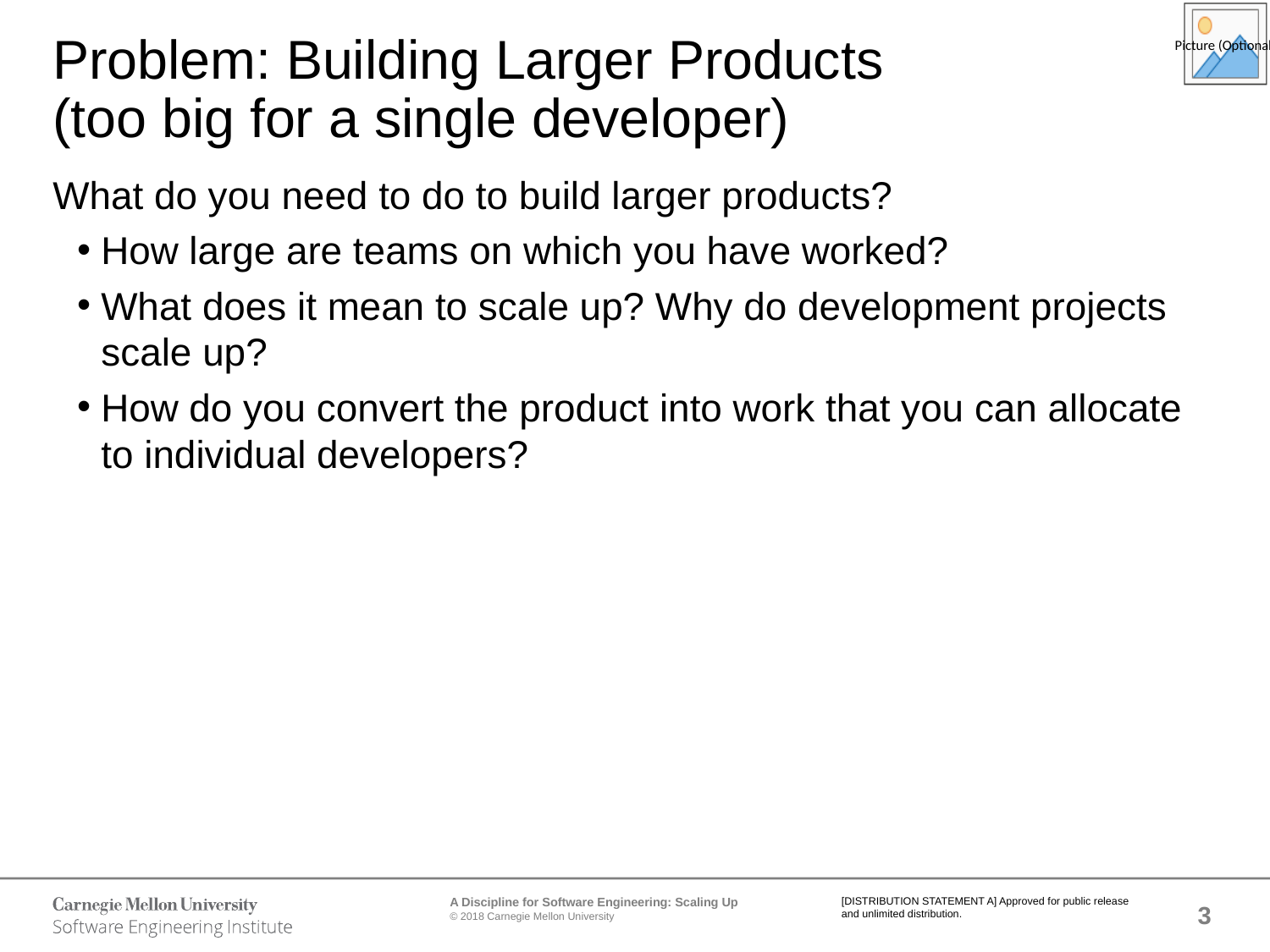

# Problem: Building Larger Products (too big for a single developer)
What do you need to do to build larger products?
How large are teams on which you have worked?
What does it mean to scale up? Why do development projects scale up?
How do you convert the product into work that you can allocate to individual developers?